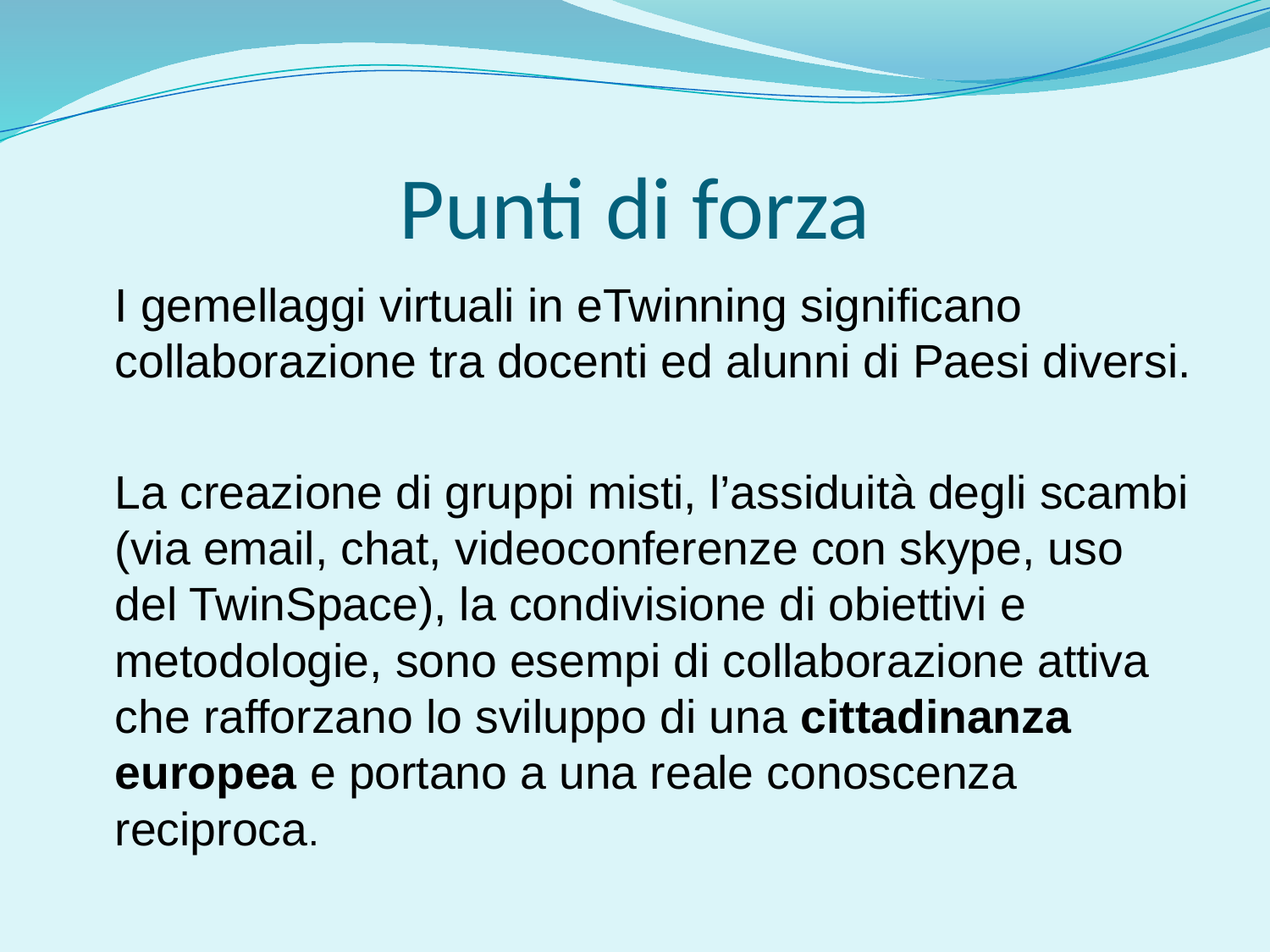

# Punti di forza
   I gemellaggi virtuali in eTwinning significano collaborazione tra docenti ed alunni di Paesi diversi.

   La creazione di gruppi misti, l’assiduità degli scambi (via email, chat, videoconferenze con skype, uso del TwinSpace), la condivisione di obiettivi e metodologie, sono esempi di collaborazione attiva che rafforzano lo sviluppo di una cittadinanza europea e portano a una reale conoscenza reciproca.